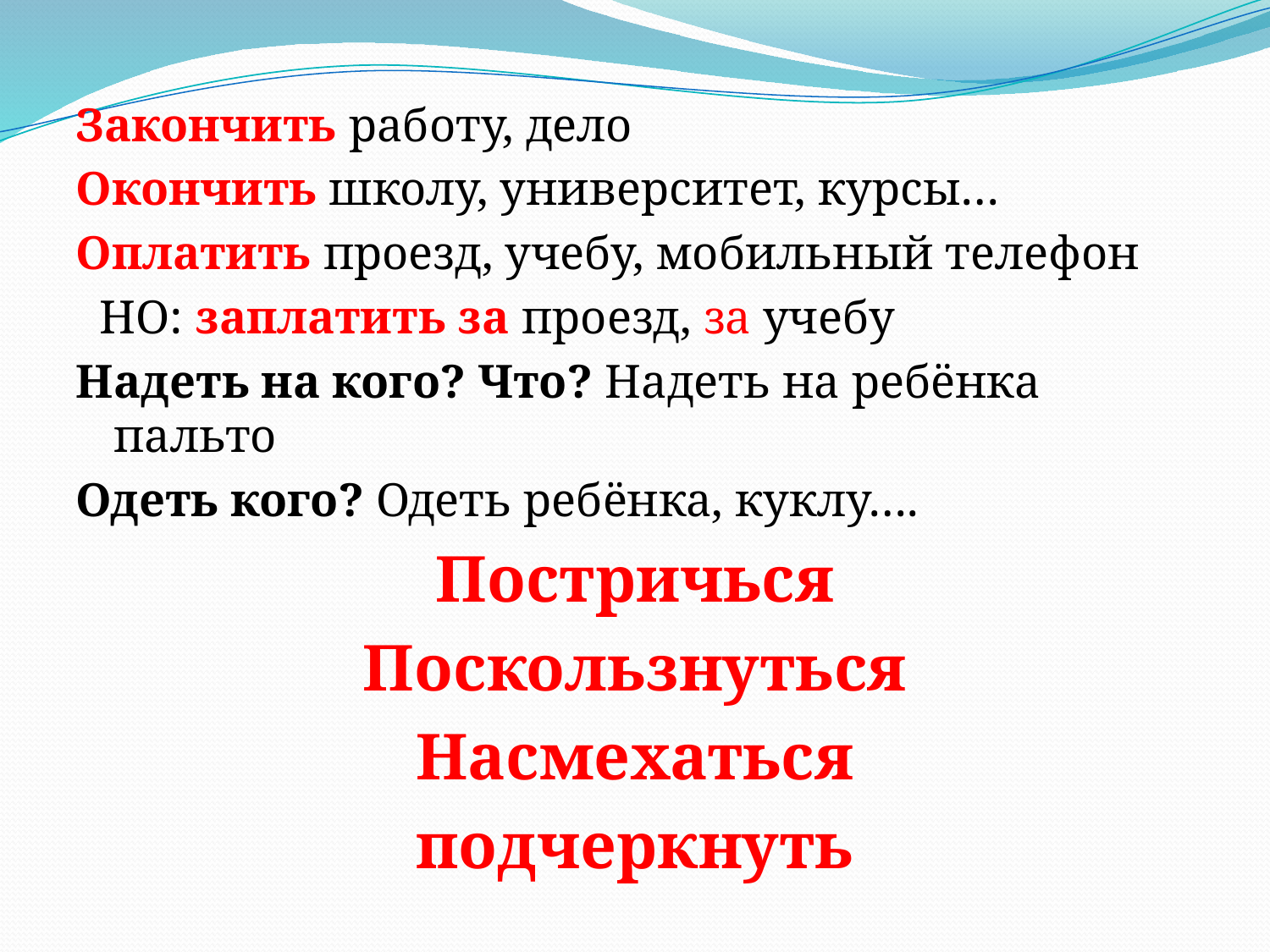

#
Закончить работу, дело
Окончить школу, университет, курсы…
Оплатить проезд, учебу, мобильный телефон
  НО: заплатить за проезд, за учебу
Надеть на кого? Что? Надеть на ребёнка пальто
Одеть кого? Одеть ребёнка, куклу….
Постричься
Поскользнуться
Насмехаться
подчеркнуть